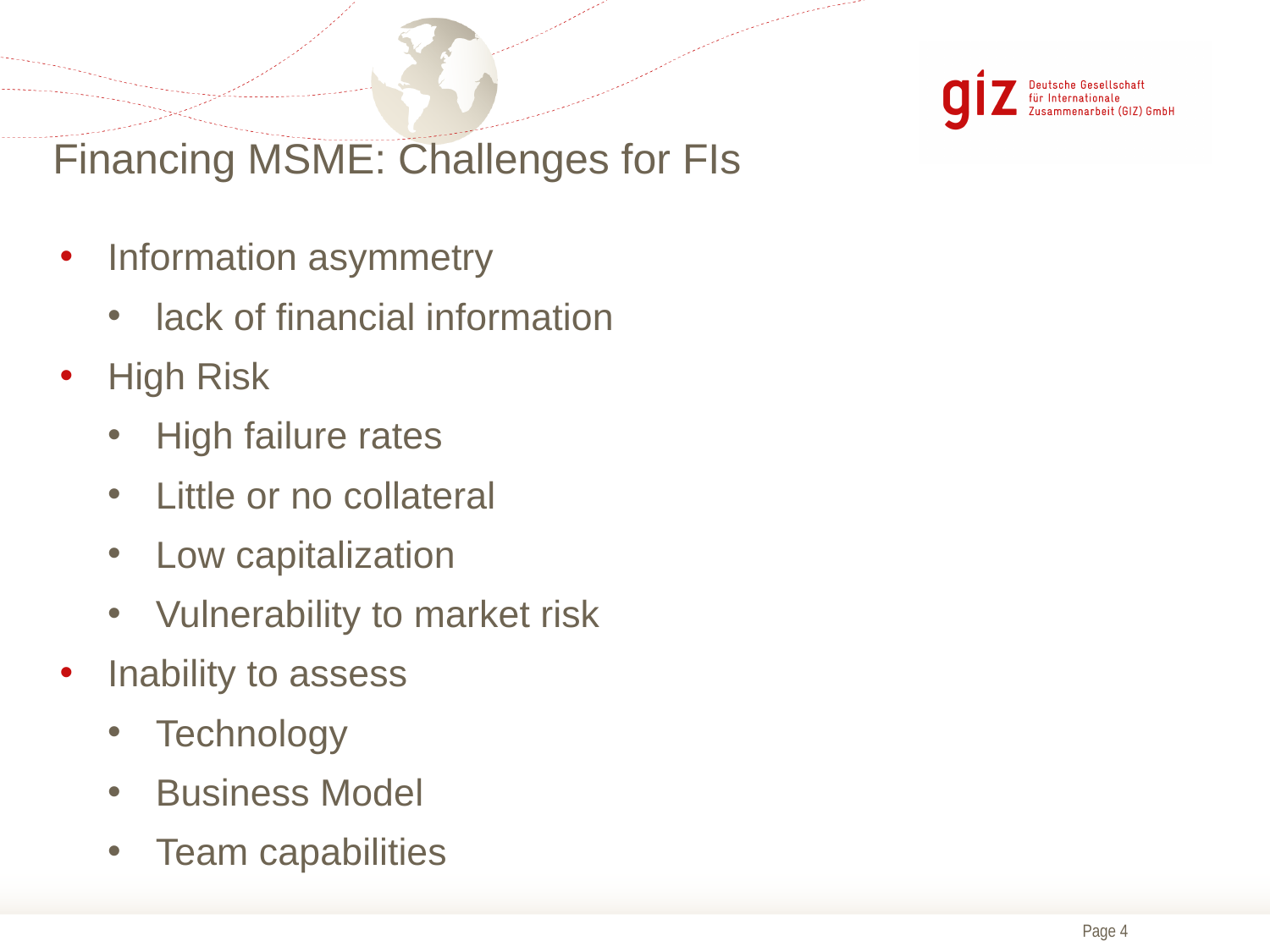

# Financing MSME: Challenges for FIs
Information asymmetry
lack of financial information
High Risk
High failure rates
Little or no collateral
Low capitalization
Vulnerability to market risk
Inability to assess
Technology
Business Model
Team capabilities